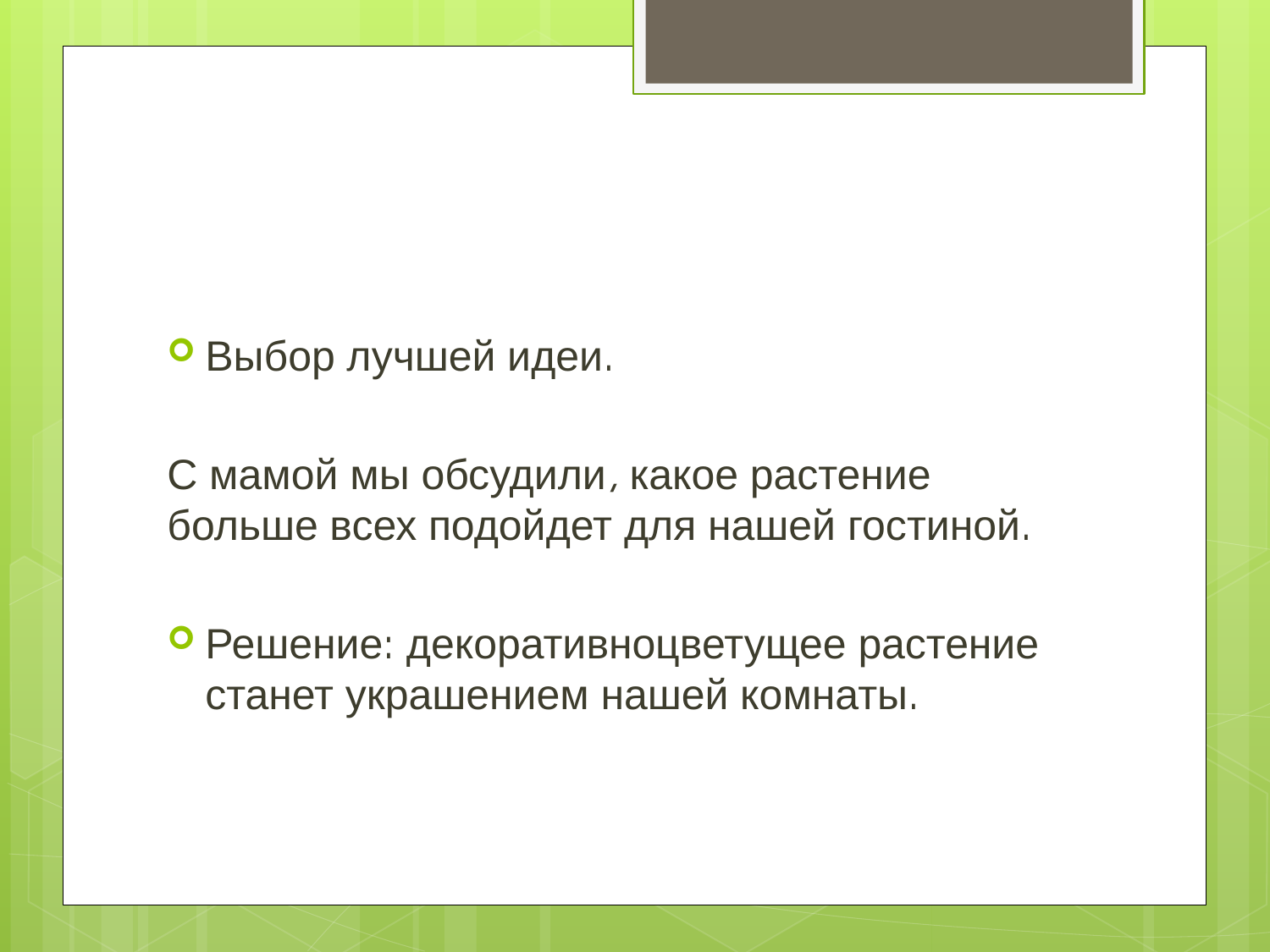

#
Выбор лучшей идеи.

С мамой мы обсудили, какое растение больше всех подойдет для нашей гостиной.

Решение: декоративноцветущее растение станет украшением нашей комнаты.